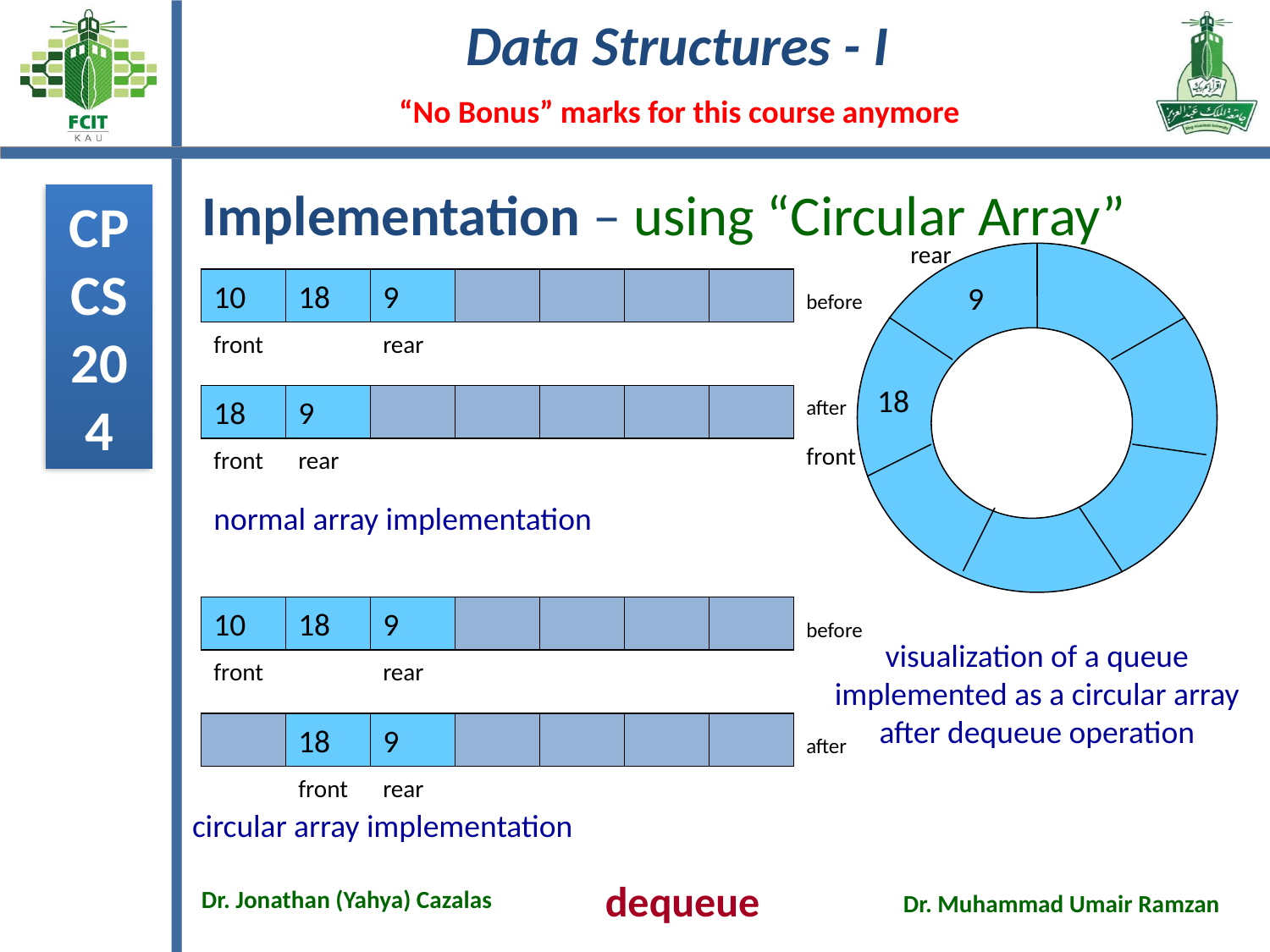

#
Implementation – using “Circular Array”
rear

front
visualization of a queue
implemented as a circular array
after dequeue operation
18

10
18
9

front
rear
before
normal array implementation
9

18
9

after
front
rear

10
18
9

before
front
rear
circular array implementation

18
9

after
front
rear
dequeue